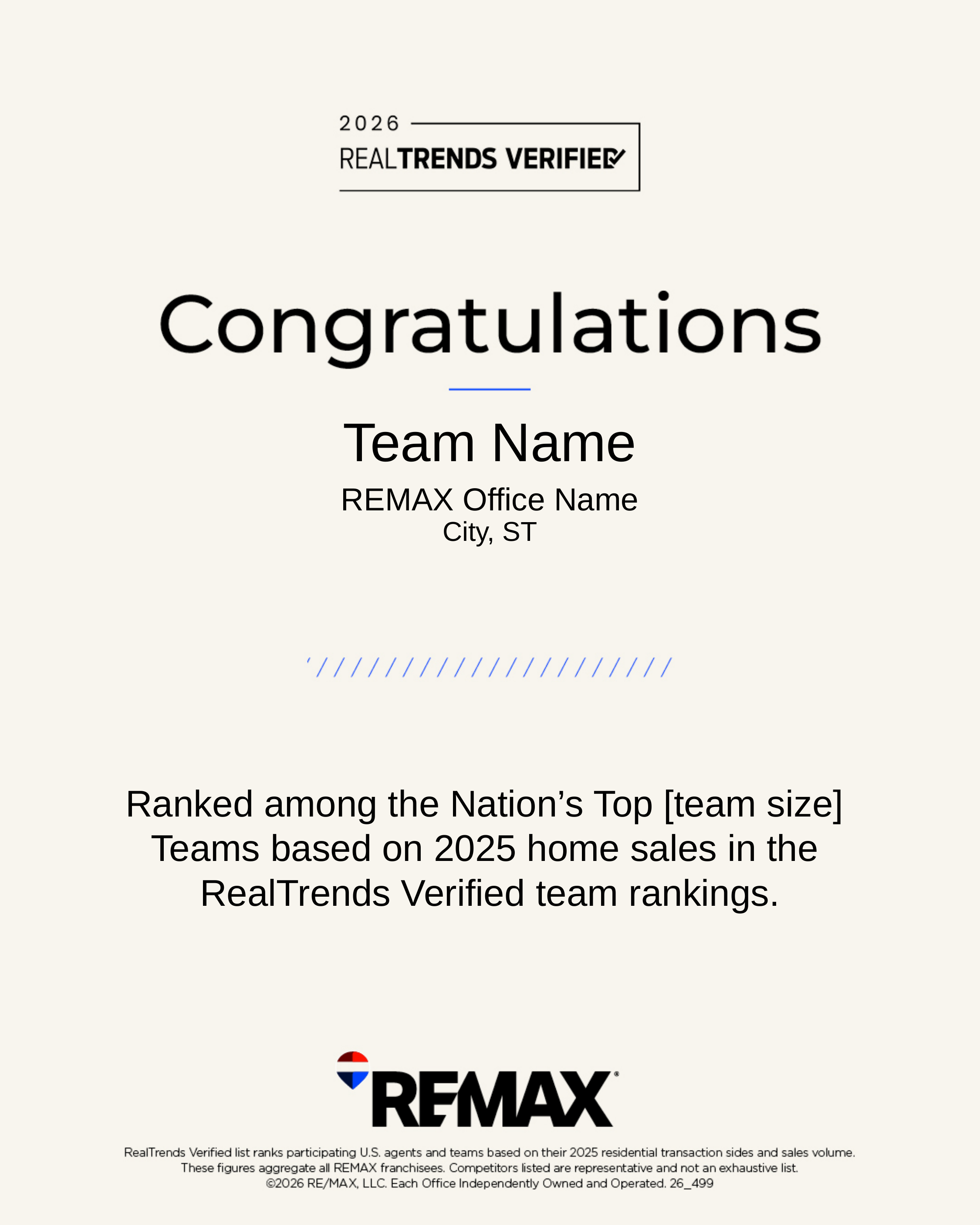

Team Name
REMAX Office Name
City, ST
Ranked among the Nation’s Top [team size]
Teams based on 2025 home sales in the
RealTrends Verified team rankings.